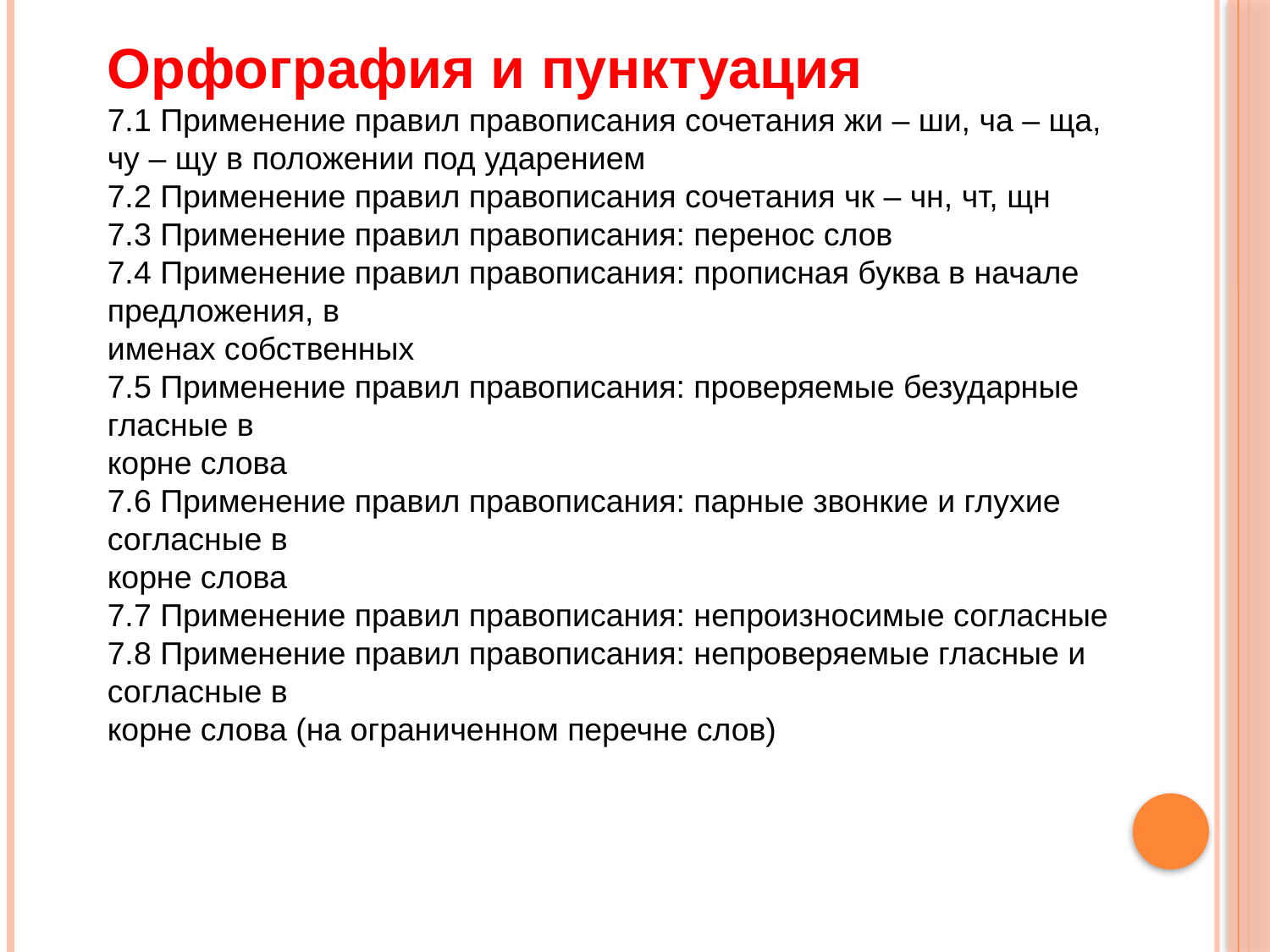

Орфография и пунктуация
7.1 Применение правил правописания сочетания жи – ши, ча – ща, чу – щу в положении под ударением
7.2 Применение правил правописания сочетания чк – чн, чт, щн
7.3 Применение правил правописания: перенос слов
7.4 Применение правил правописания: прописная буква в начале предложения, в
именах собственных
7.5 Применение правил правописания: проверяемые безударные гласные в
корне слова
7.6 Применение правил правописания: парные звонкие и глухие согласные в
корне слова
7.7 Применение правил правописания: непроизносимые согласные
7.8 Применение правил правописания: непроверяемые гласные и согласные в
корне слова (на ограниченном перечне слов)